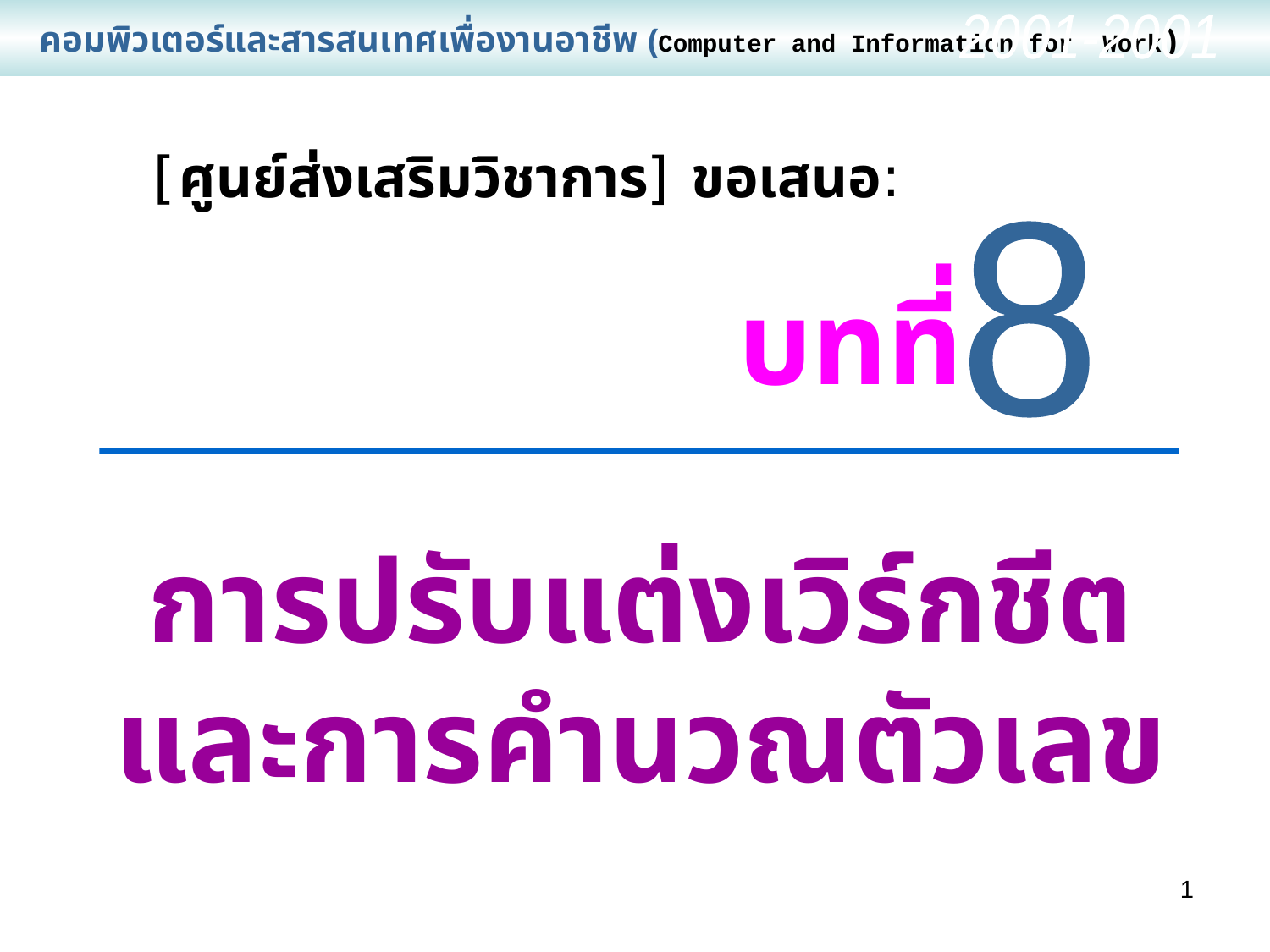

คอมพิวเตอร์และสารสนเทศเพื่องานอาชีพ (Computer and Information for  Work)
2001-2001
[ศูนย์ส่งเสริมวิชาการ] ขอเสนอ:
8
บทที่

 การปรับแต่งเวิร์กชีต
 และการคำนวณตัวเลข
1